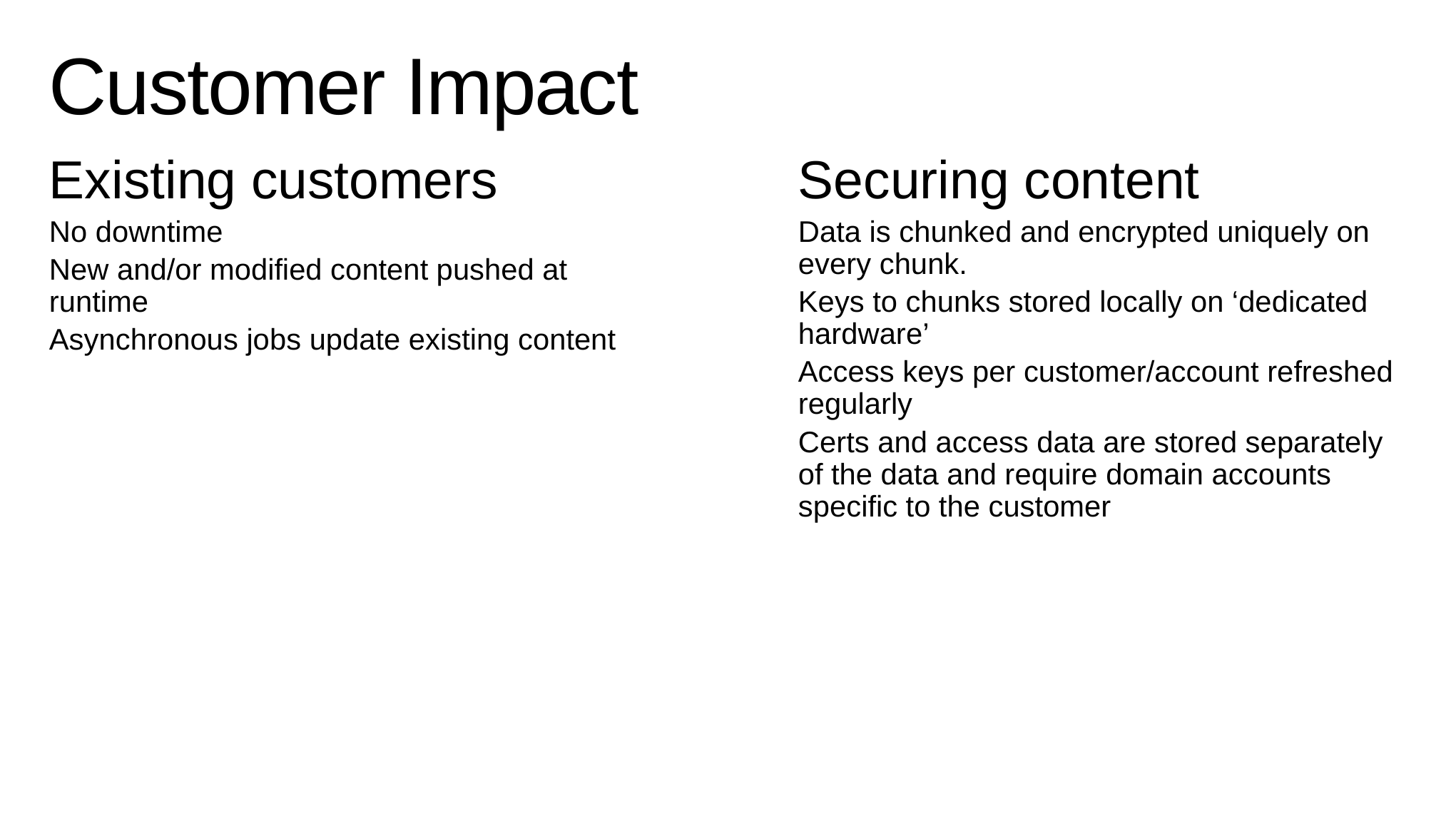

# Customer Impact
Existing customers
No downtime
New and/or modified content pushed at runtime
Asynchronous jobs update existing content

Securing content
Data is chunked and encrypted uniquely on every chunk.
Keys to chunks stored locally on ‘dedicated hardware’
Access keys per customer/account refreshed regularly
Certs and access data are stored separately of the data and require domain accounts specific to the customer